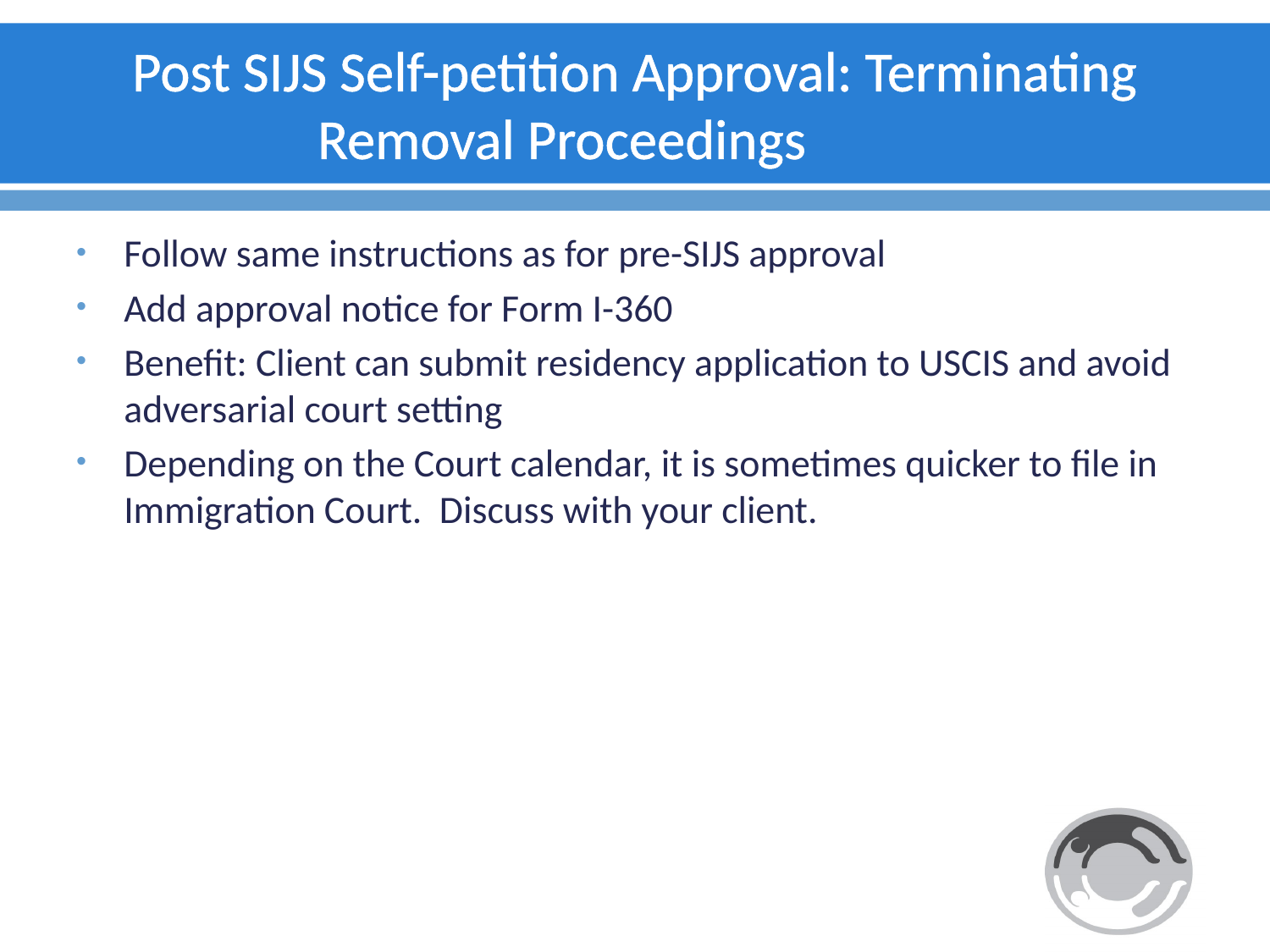

# Post SIJS Self-petition Approval: Terminating Removal Proceedings
Follow same instructions as for pre-SIJS approval
Add approval notice for Form I-360
Benefit: Client can submit residency application to USCIS and avoid adversarial court setting
Depending on the Court calendar, it is sometimes quicker to file in Immigration Court.  Discuss with your client.